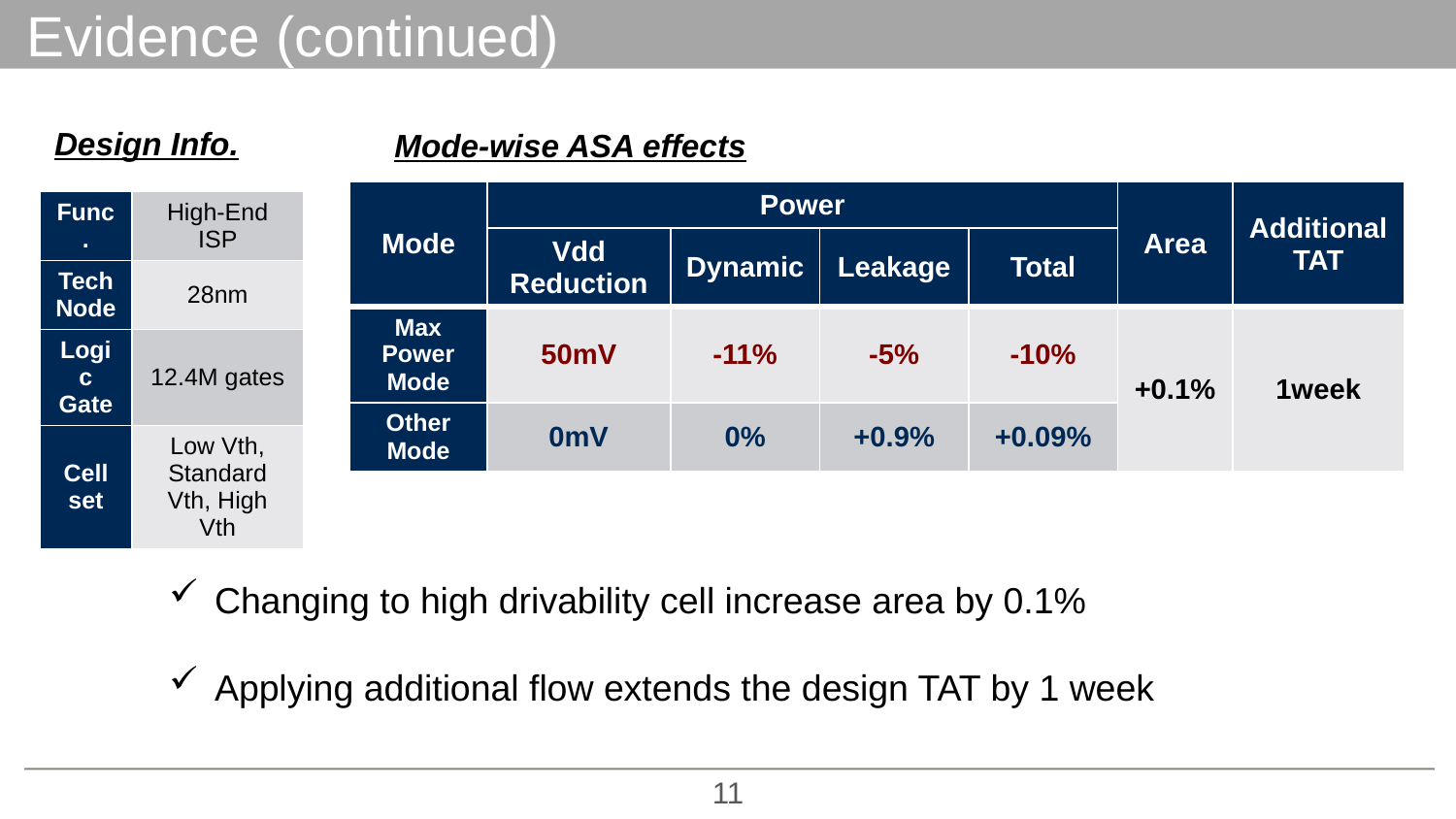

# Evidence (continued)
Design Info.
Mode-wise ASA effects
| Mode | Power |  |  |  | Area | Additional TAT |
| --- | --- | --- | --- | --- | --- | --- |
|  | Vdd Reduction | Dynamic | Leakage | Total |  |  |
| Max Power Mode | 50mV | -11% | -5% | -10% | +0.1% | 1week |
| Other Mode | 0mV | 0% | +0.9% | +0.09% |  |  |
| Func. | High-End ISP |
| --- | --- |
| Tech Node | 28nm |
| Logic Gate | 12.4M gates |
| Cell set | Low Vth, Standard Vth, High Vth |
Changing to high drivability cell increase area by 0.1%

Applying additional flow extends the design TAT by 1 week